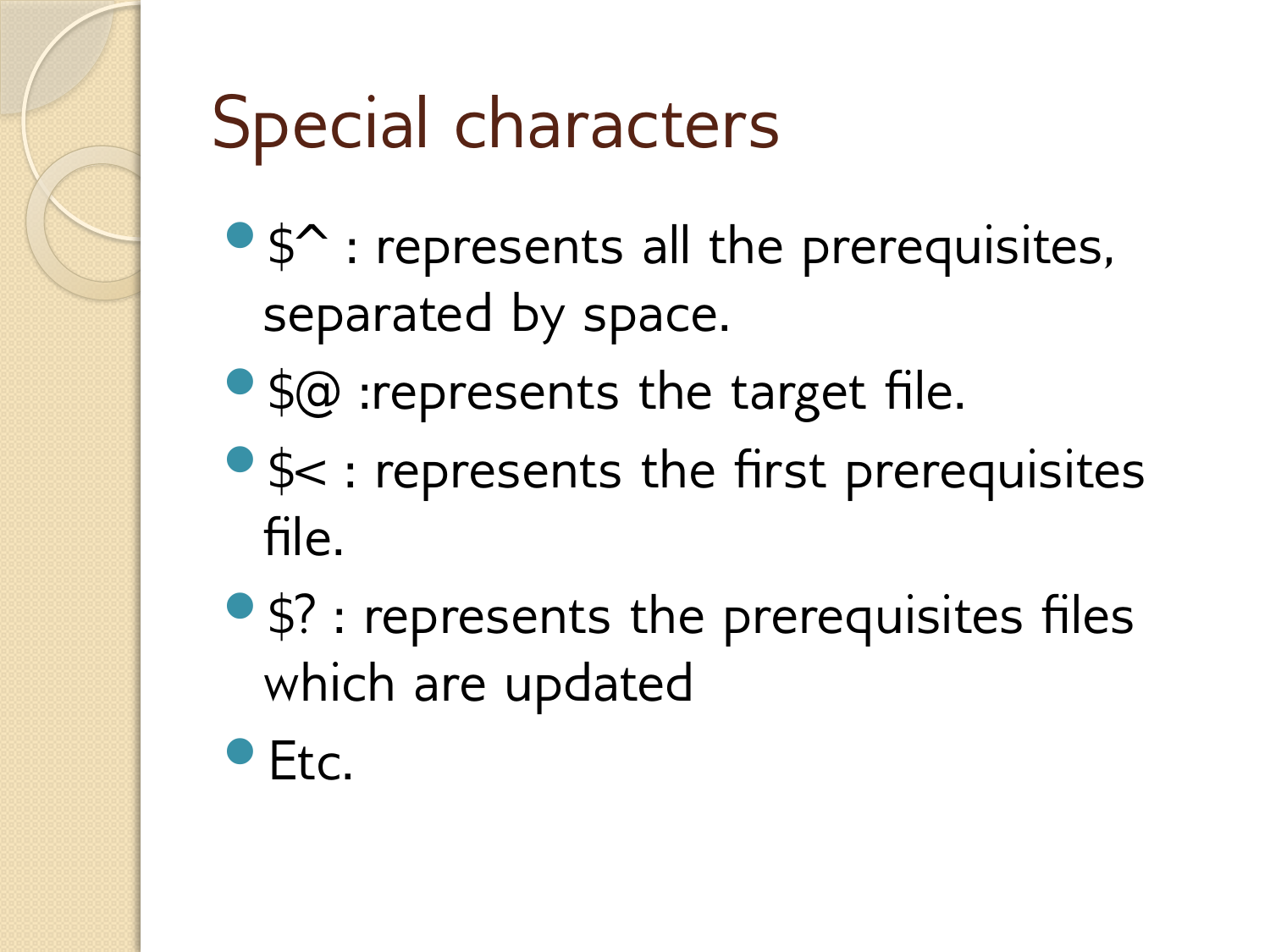

# Special characters
$^ : represents all the prerequisites, separated by space.
$@ :represents the target file.
$< : represents the first prerequisites file.
$? : represents the prerequisites files which are updated
Etc.